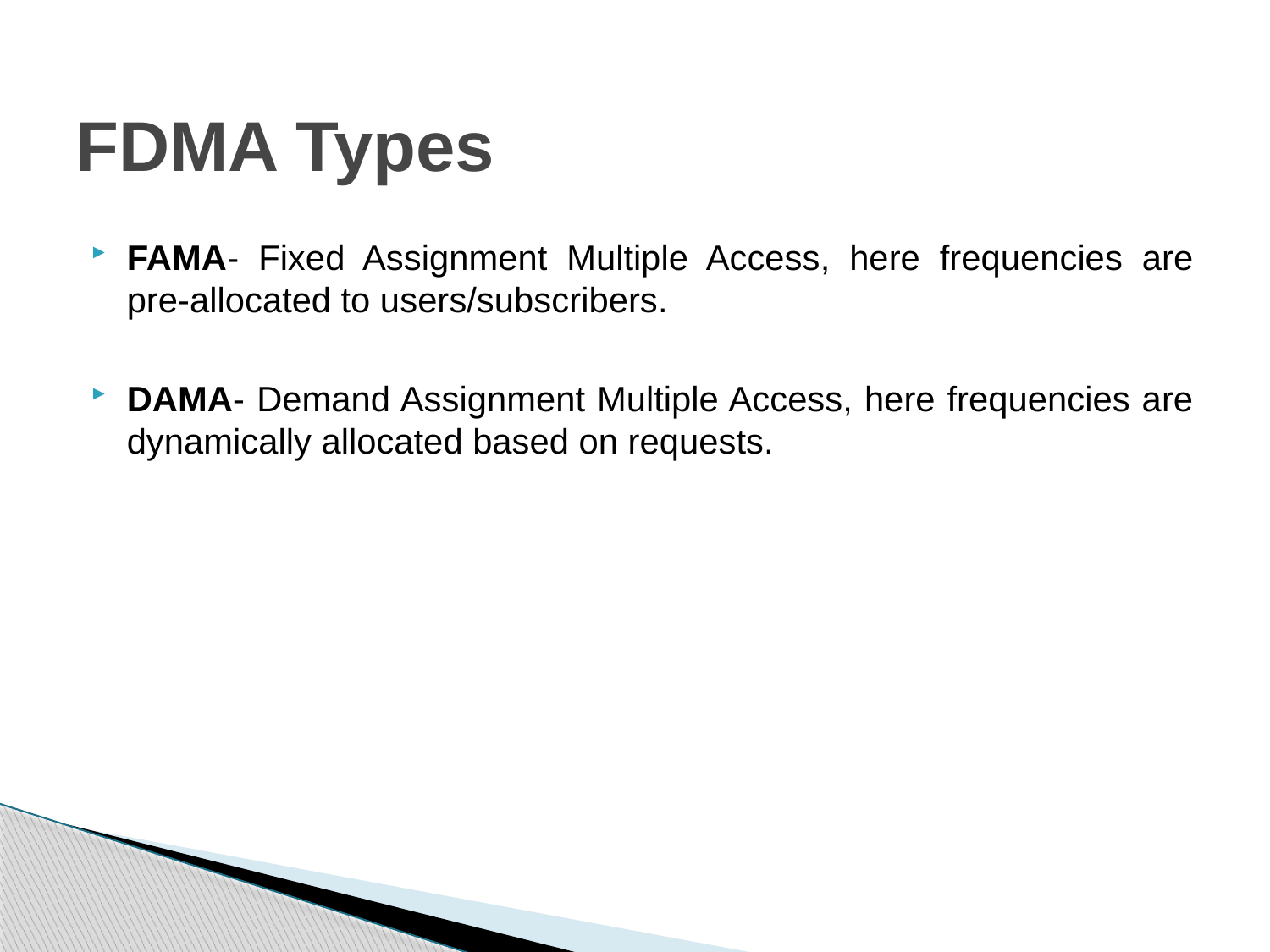

# FDMA Types
FAMA- Fixed Assignment Multiple Access, here frequencies are pre-allocated to users/subscribers.

DAMA- Demand Assignment Multiple Access, here frequencies are dynamically allocated based on requests.